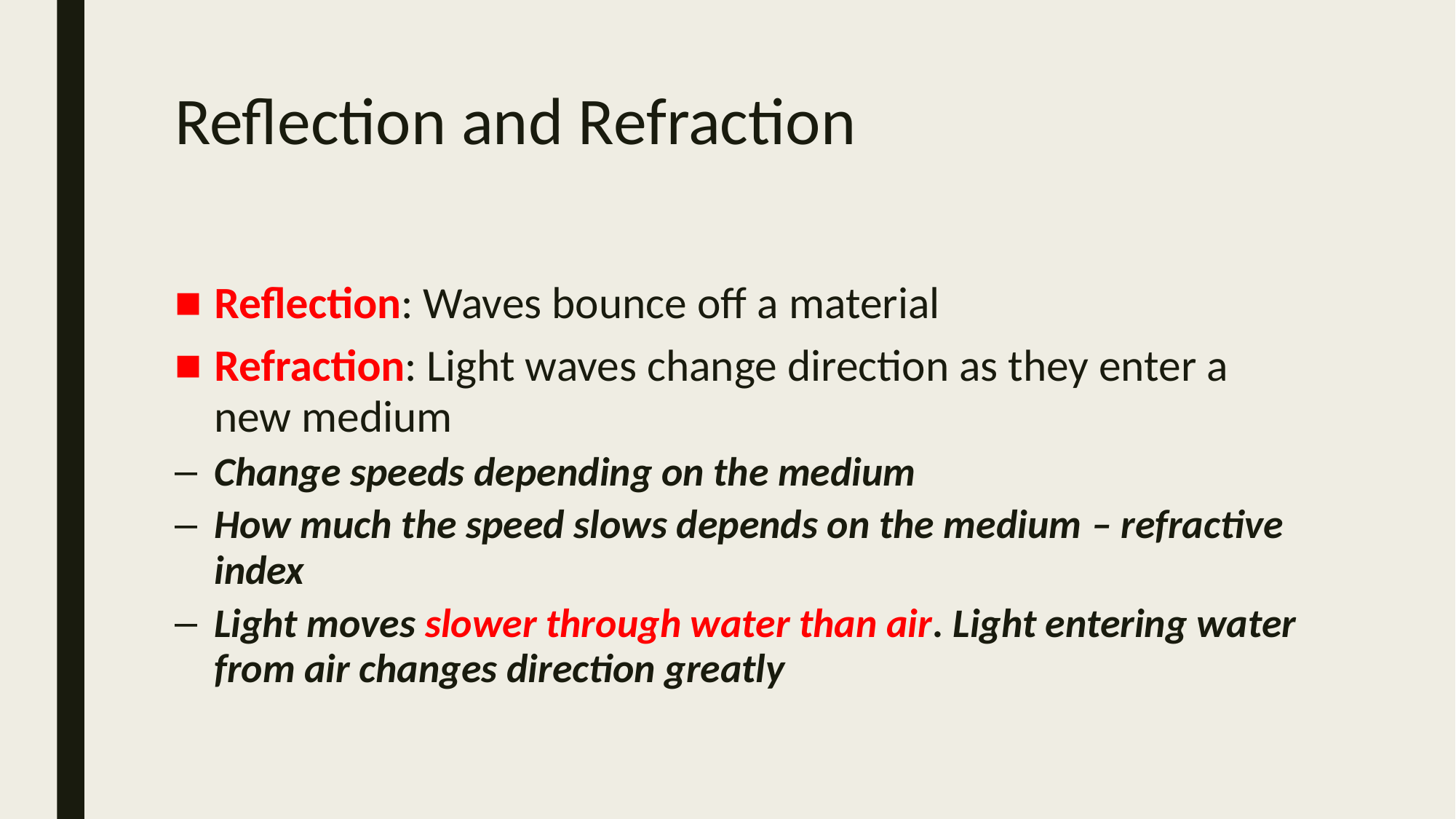

# Reflection and Refraction
Reflection: Waves bounce off a material
Refraction: Light waves change direction as they enter a new medium
Change speeds depending on the medium
How much the speed slows depends on the medium – refractive index
Light moves slower through water than air. Light entering water from air changes direction greatly